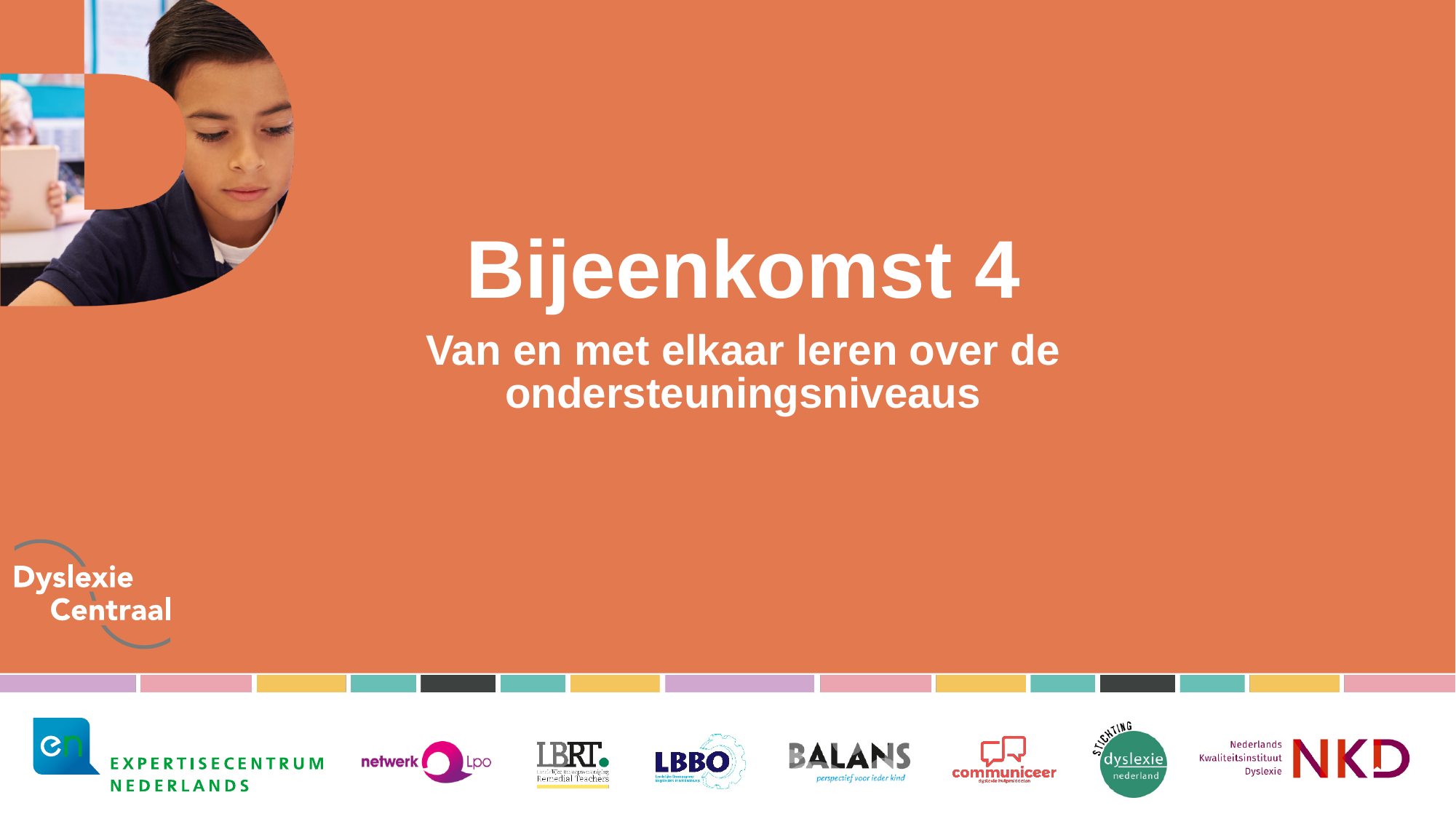

# Bijeenkomst 4
Van en met elkaar leren over de ondersteuningsniveaus